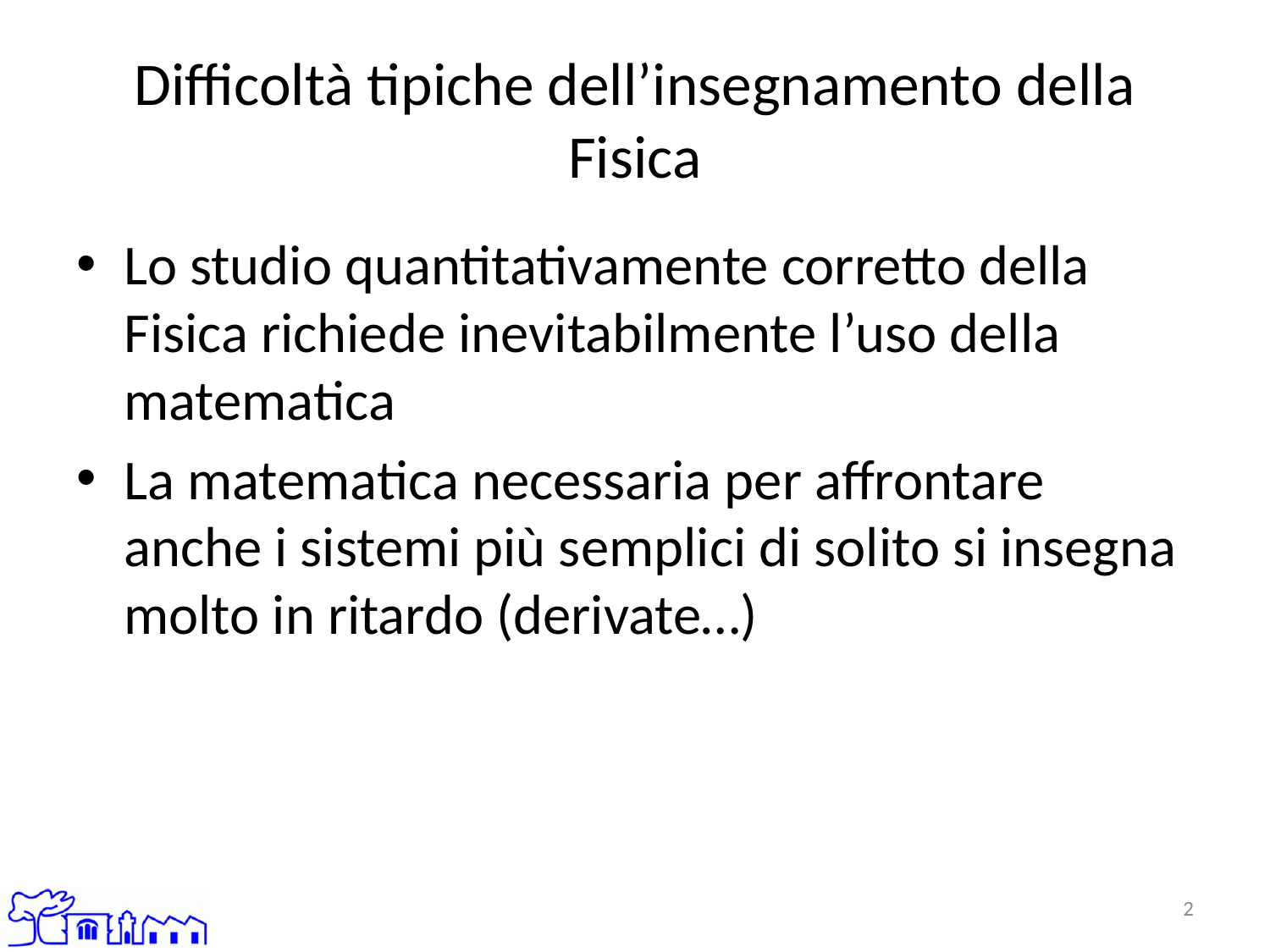

# Difficoltà tipiche dell’insegnamento della Fisica
Lo studio quantitativamente corretto della Fisica richiede inevitabilmente l’uso della matematica
La matematica necessaria per affrontare anche i sistemi più semplici di solito si insegna molto in ritardo (derivate…)

2